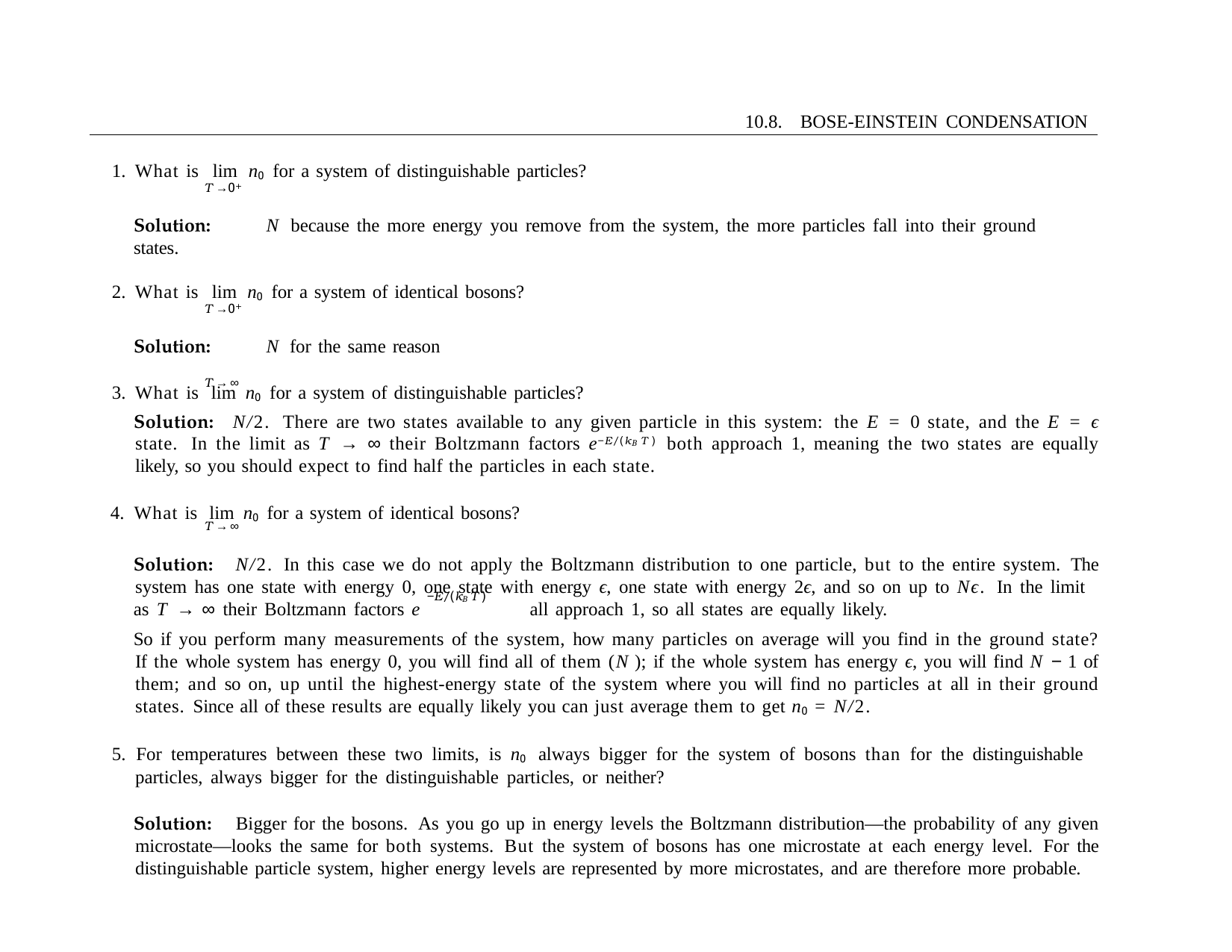

10.8.  BOSE-EINSTEIN CONDENSATION

What is  lim n0 for a system of distinguishable particles?
T →0+

Solution:	N because the more energy you remove from the system, the more particles fall into their ground states.

What is  lim n0 for a system of identical bosons?
T →0+

Solution:	N for the same reason

What is  lim n0 for a system of distinguishable particles?
T →∞
Solution: N/2. There are two states available to any given particle in this system: the E = 0 state, and the E = ϵ state. In the limit as T → ∞ their Boltzmann factors e−E/(kB T ) both approach 1, meaning the two states are equally likely, so you should expect to find half the particles in each state.

4. What is lim n0 for a system of identical bosons?
T →∞
Solution:  N/2. In this case we do not apply the Boltzmann distribution to one particle, but to the entire system. The system has one state with energy 0, one state with energy ϵ, one state with energy 2ϵ, and so on up to Nϵ. In the limit
−E/(kB T )
as T → ∞ their Boltzmann factors e	all approach 1, so all states are equally likely.
So if you perform many measurements of the system, how many particles on average will you find in the ground state? If the whole system has energy 0, you will find all of them (N ); if the whole system has energy ϵ, you will find N − 1 of them; and so on, up until the highest-energy state of the system where you will find no particles at all in their ground states. Since all of these results are equally likely you can just average them to get n0 = N/2.

5. For temperatures between these two limits, is n0 always bigger for the system of bosons than for the distinguishable particles, always bigger for the distinguishable particles, or neither?

Solution:  Bigger for the bosons. As you go up in energy levels the Boltzmann distribution—the probability of any given microstate—looks the same for both systems. But the system of bosons has one microstate at each energy level. For the distinguishable particle system, higher energy levels are represented by more microstates, and are therefore more probable.